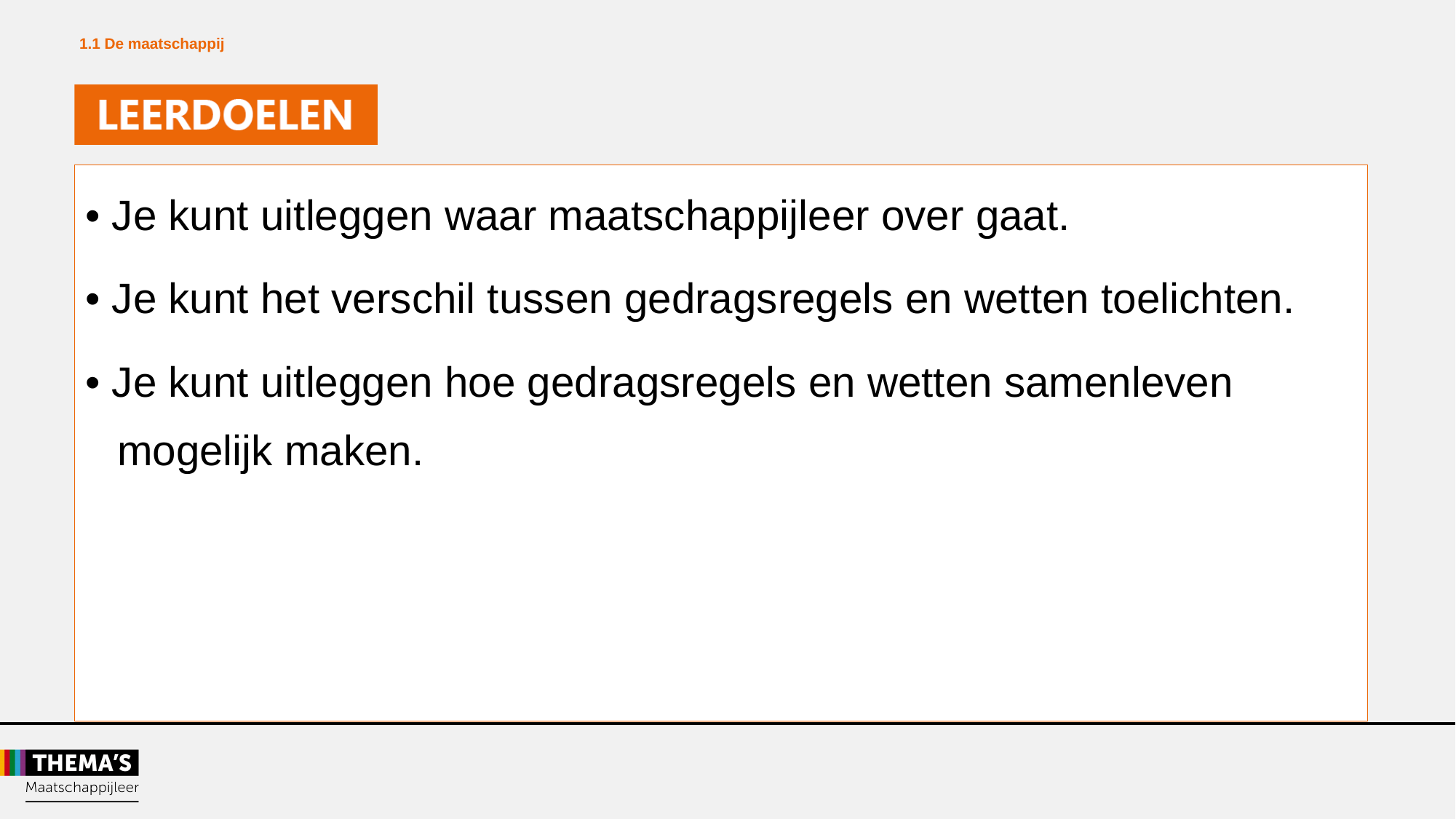

1.1 De maatschappij
• Je kunt uitleggen waar maatschappijleer over gaat.
• Je kunt het verschil tussen gedragsregels en wetten toelichten.
• Je kunt uitleggen hoe gedragsregels en wetten samenleven mogelijk maken.